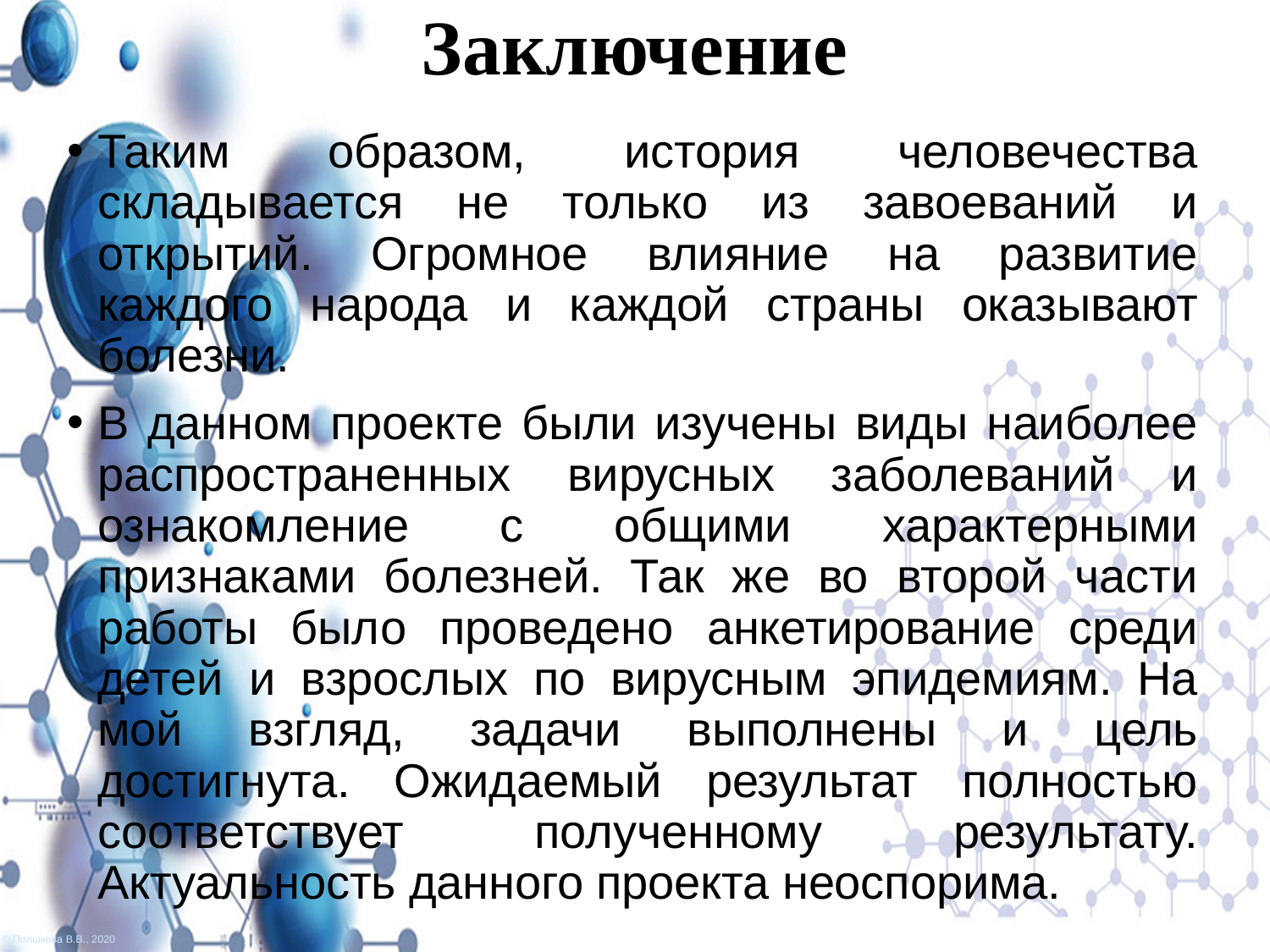

# Заключение
Таким образом, история человечества складывается не только из завоеваний и открытий. Огромное влияние на развитие каждого народа и каждой страны оказывают болезни.
В данном проекте были изучены виды наиболее распространенных вирусных заболеваний и ознакомление с общими характерными признаками болезней. Так же во второй части работы было проведено анкетирование среди детей и взрослых по вирусным эпидемиям. На мой взгляд, задачи выполнены и цель достигнута. Ожидаемый результат полностью соответствует полученному результату. Актуальность данного проекта неоспорима.